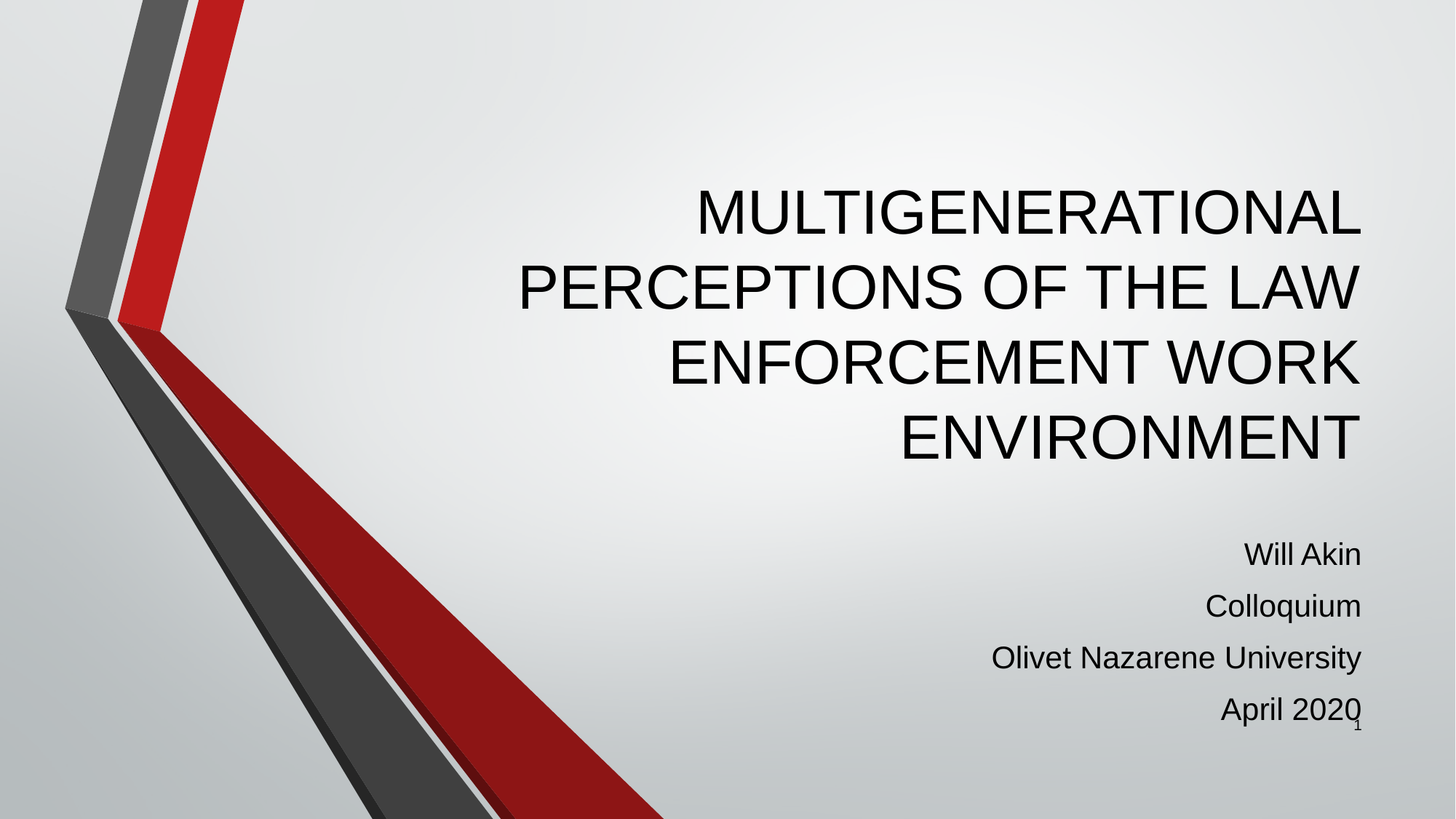

# MULTIGENERATIONAL PERCEPTIONS OF THE LAW ENFORCEMENT WORK ENVIRONMENT

Will Akin
Colloquium
Olivet Nazarene University
April 2020
1